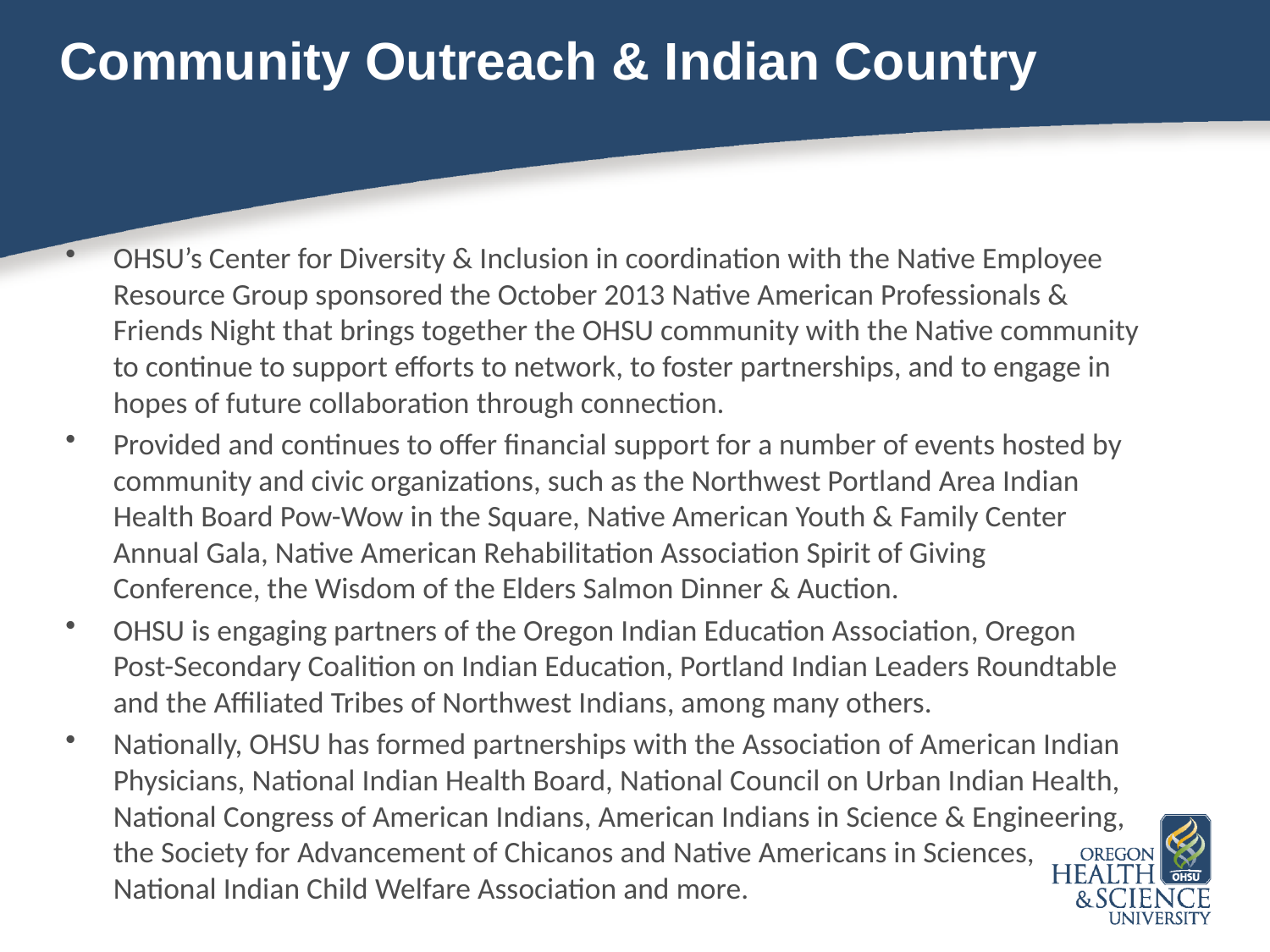

# Community Outreach & Indian Country
OHSU’s Center for Diversity & Inclusion in coordination with the Native Employee Resource Group sponsored the October 2013 Native American Professionals & Friends Night that brings together the OHSU community with the Native community to continue to support efforts to network, to foster partnerships, and to engage in hopes of future collaboration through connection.
Provided and continues to offer financial support for a number of events hosted by community and civic organizations, such as the Northwest Portland Area Indian Health Board Pow-Wow in the Square, Native American Youth & Family Center Annual Gala, Native American Rehabilitation Association Spirit of Giving Conference, the Wisdom of the Elders Salmon Dinner & Auction.
OHSU is engaging partners of the Oregon Indian Education Association, Oregon Post-Secondary Coalition on Indian Education, Portland Indian Leaders Roundtable and the Affiliated Tribes of Northwest Indians, among many others.
Nationally, OHSU has formed partnerships with the Association of American Indian Physicians, National Indian Health Board, National Council on Urban Indian Health, National Congress of American Indians, American Indians in Science & Engineering, the Society for Advancement of Chicanos and Native Americans in Sciences, National Indian Child Welfare Association and more.